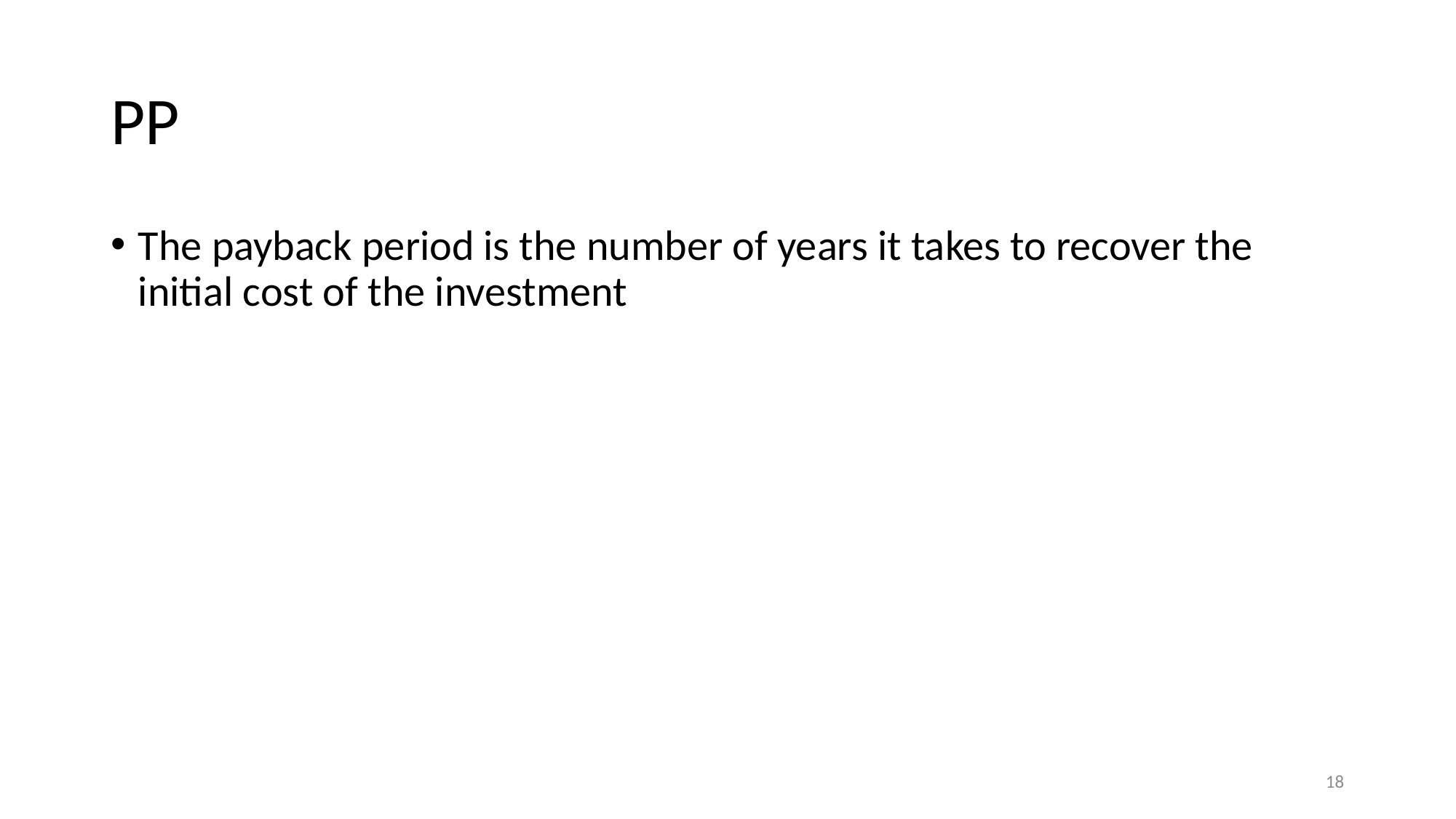

# PP
The payback period is the number of years it takes to recover the initial cost of the investment

18